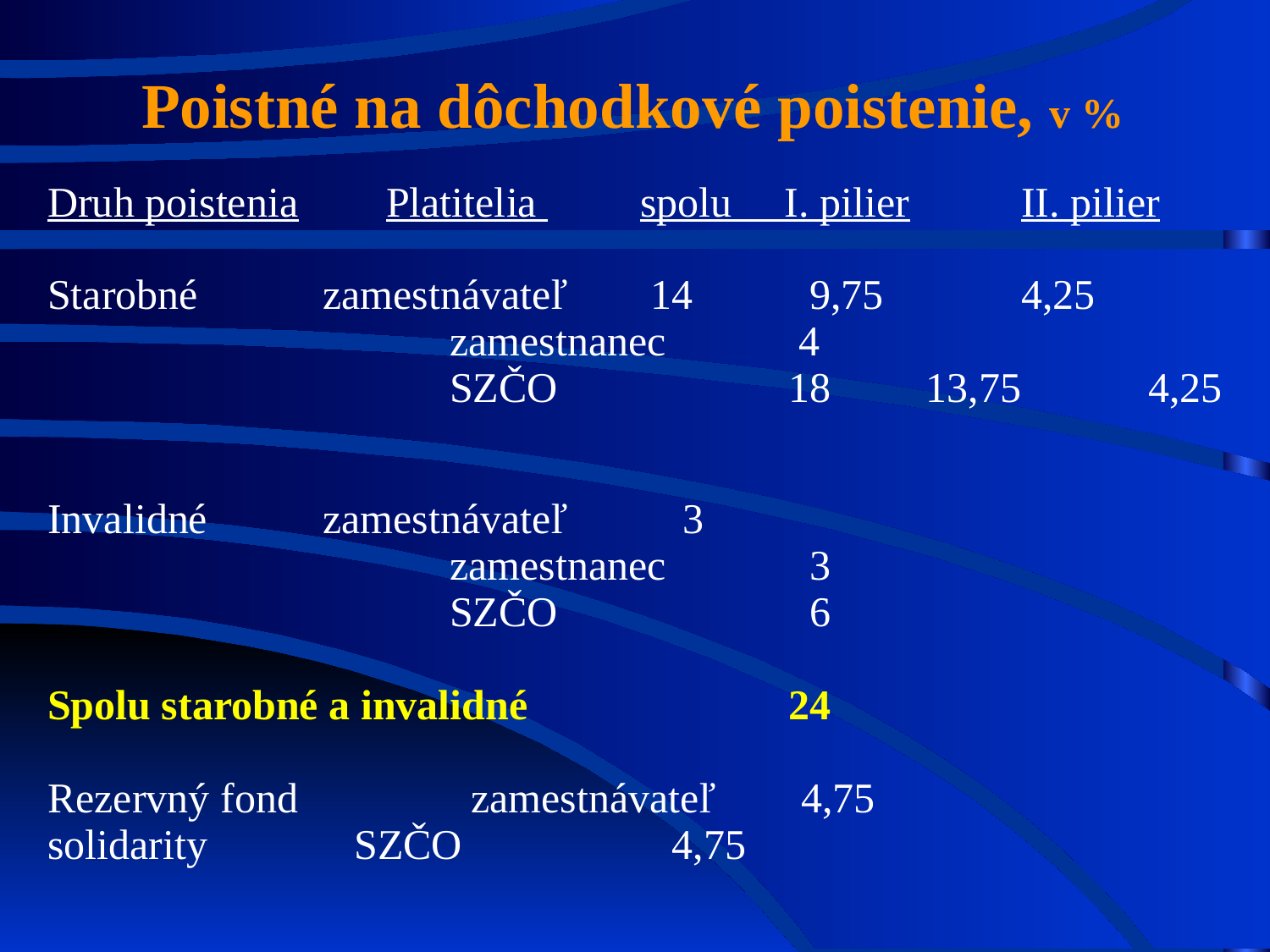

Poistné na dôchodkové poistenie, v %
Druh poistenia 	Platitelia 	spolu     I. pilier	II. pilier

Starobné	      zamestnávateľ	 14	    9,75		4,25
			      zamestnanec	   4
			      SZČO		  18         13,75	4,25

Invalidné	      zamestnávateľ	    3
			      zamestnanec	    3
			      SZČO		    6

Spolu starobné a invalidné		  24

Rezervný fond	        zamestnávateľ        4,75
solidarity	         SZČO		   4,75